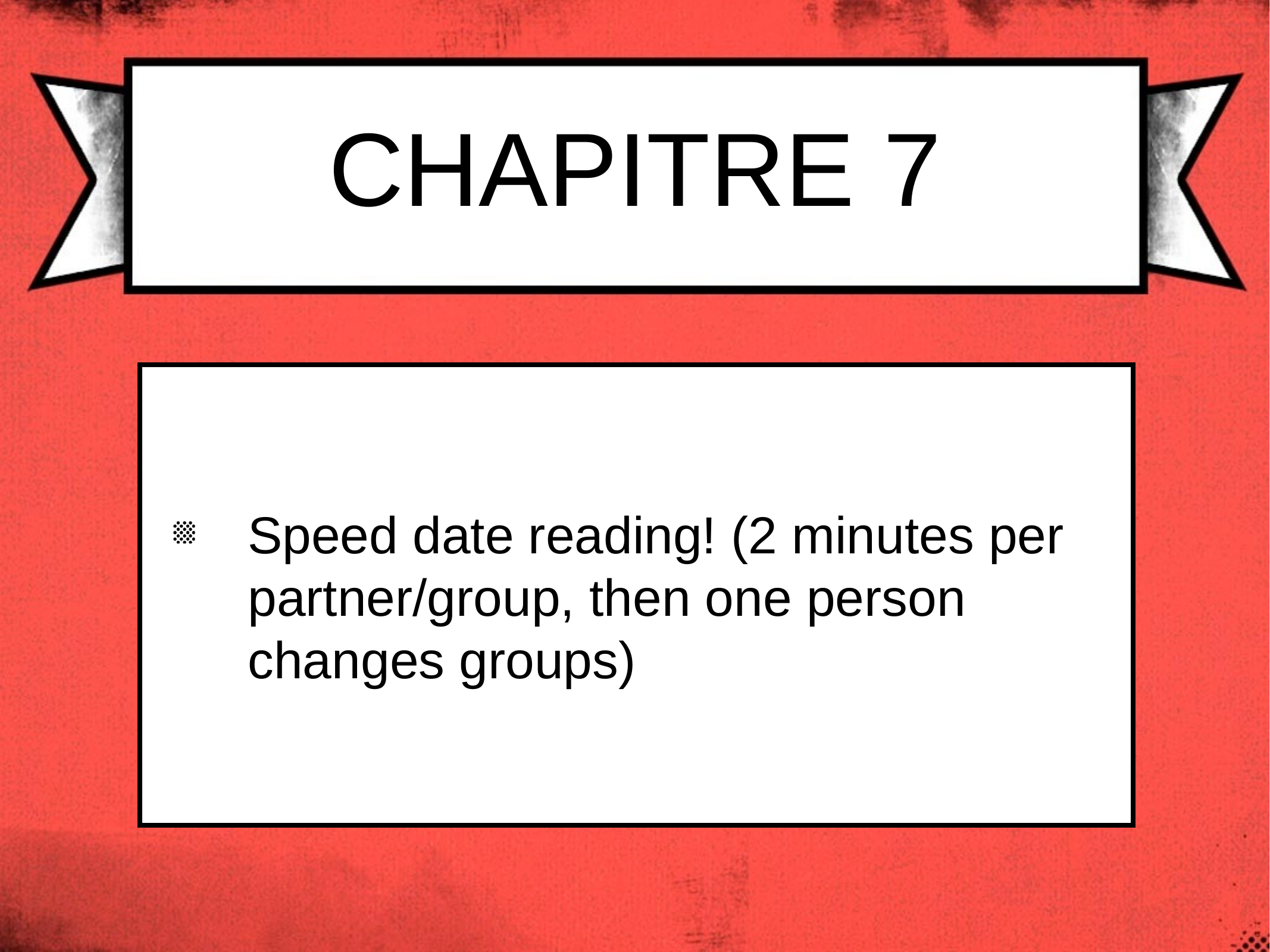

# CHAPITRE 7
Speed date reading! (2 minutes per partner/group, then one person changes groups)